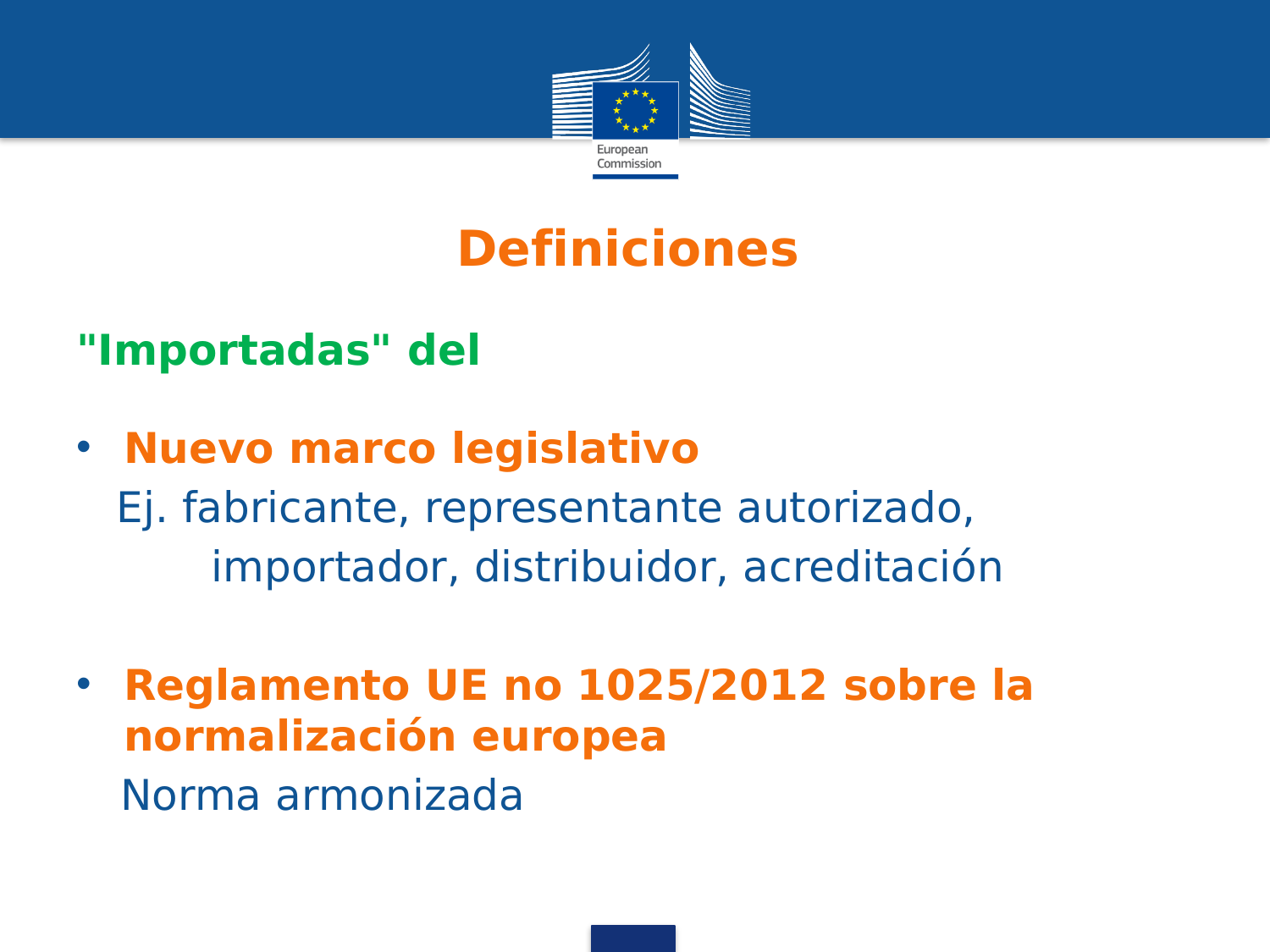

# Definiciones
"Importadas" del

Nuevo marco legislativo
   Ej. fabricante, representante autorizado,
          importador, distribuidor, acreditación

Reglamento UE no 1025/2012 sobre la normalización europea
   Norma armonizada